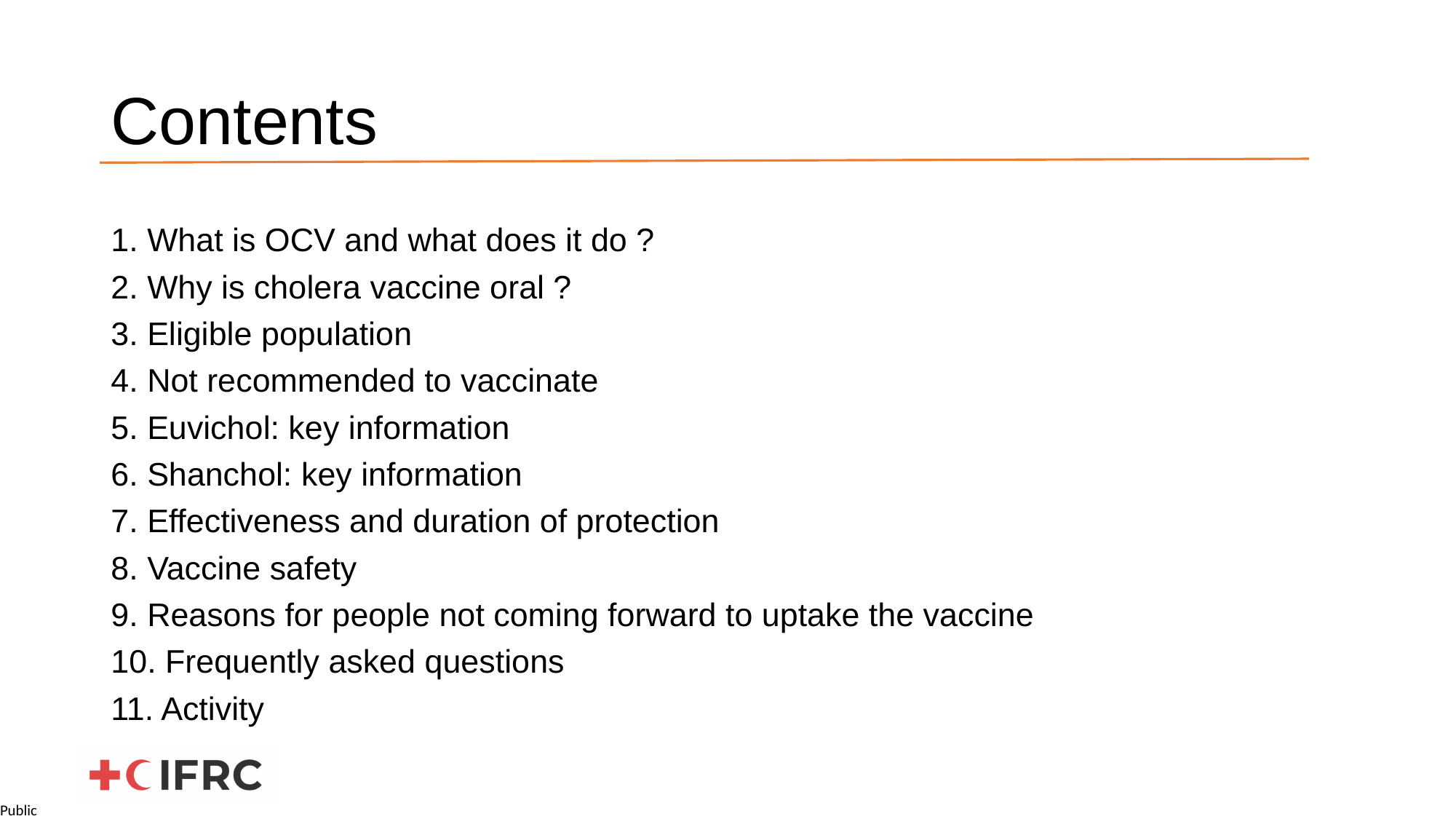

# Contents
1. What is OCV and what does it do ?
2. Why is cholera vaccine oral ?
3. Eligible population
4. Not recommended to vaccinate
5. Euvichol: key information
6. Shanchol: key information
7. Effectiveness and duration of protection
8. Vaccine safety
9. Reasons for people not coming forward to uptake the vaccine
10. Frequently asked questions
11. Activity